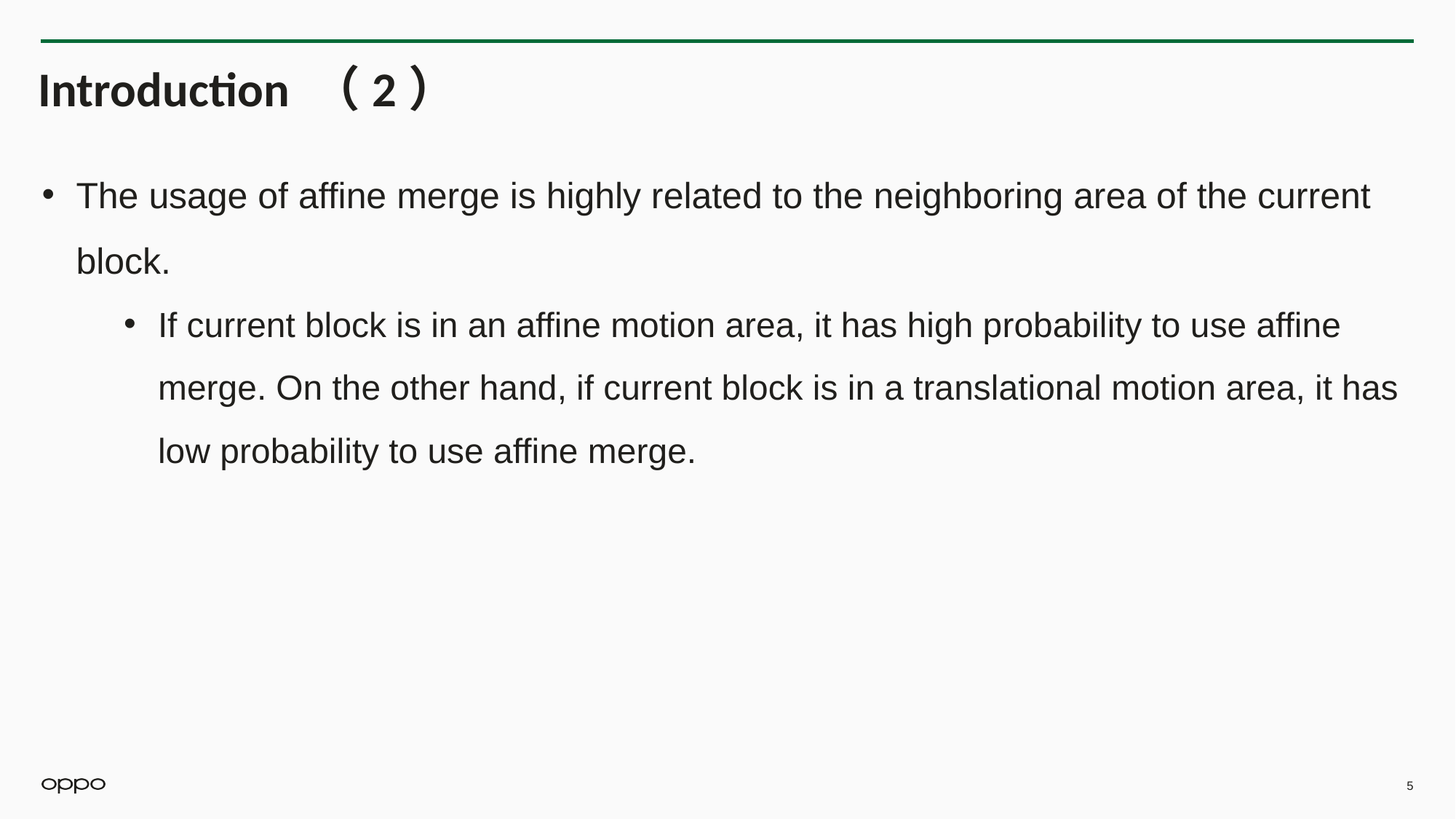

# Introduction （2）
The usage of affine merge is highly related to the neighboring area of the current block.
If current block is in an affine motion area, it has high probability to use affine merge. On the other hand, if current block is in a translational motion area, it has low probability to use affine merge.
5